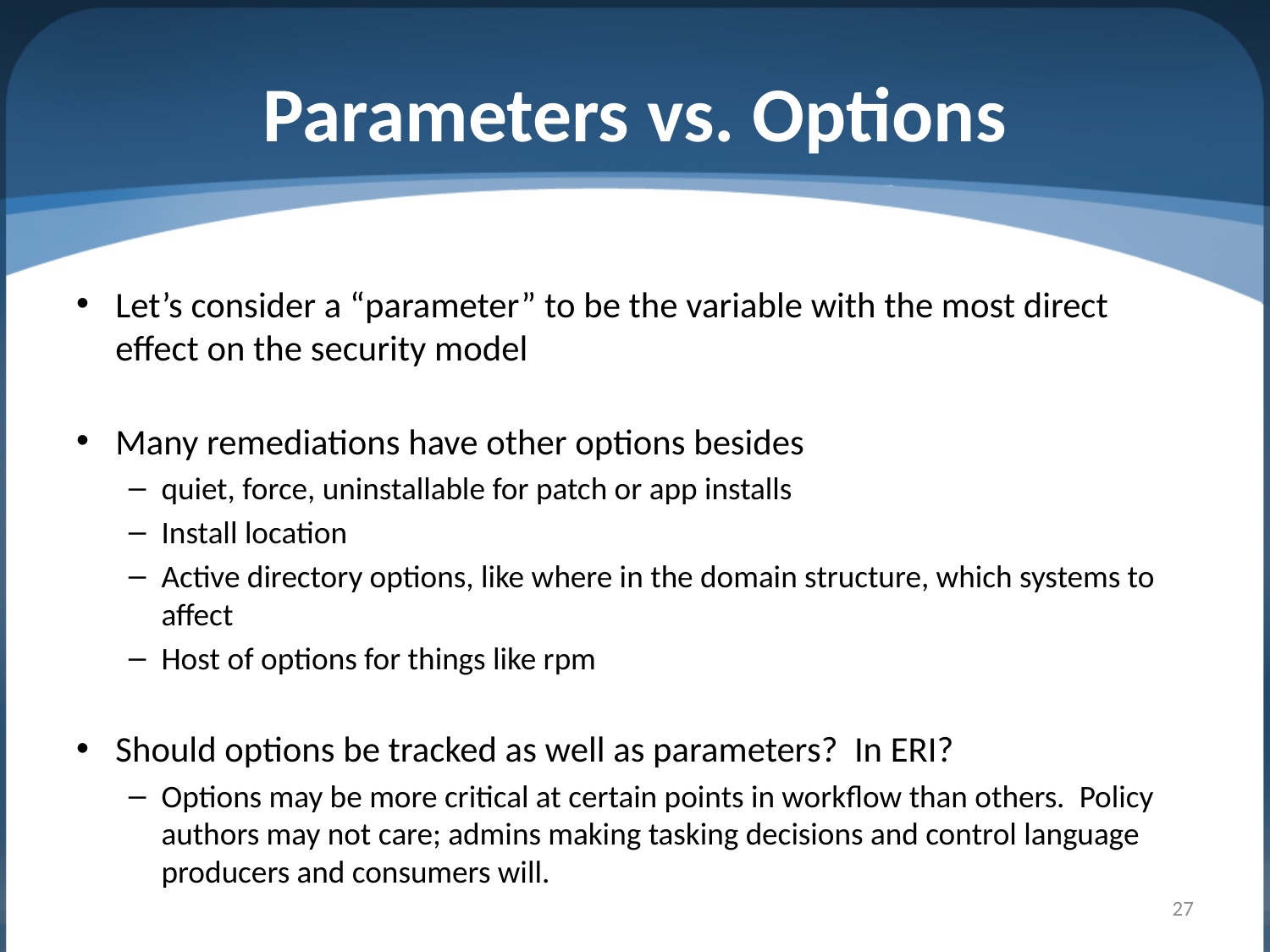

# Parameters vs. Options
Let’s consider a “parameter” to be the variable with the most direct effect on the security model

Many remediations have other options besides
quiet, force, uninstallable for patch or app installs
Install location
Active directory options, like where in the domain structure, which systems to affect
Host of options for things like rpm

Should options be tracked as well as parameters?  In ERI?
Options may be more critical at certain points in workflow than others.  Policy authors may not care; admins making tasking decisions and control language producers and consumers will.
27